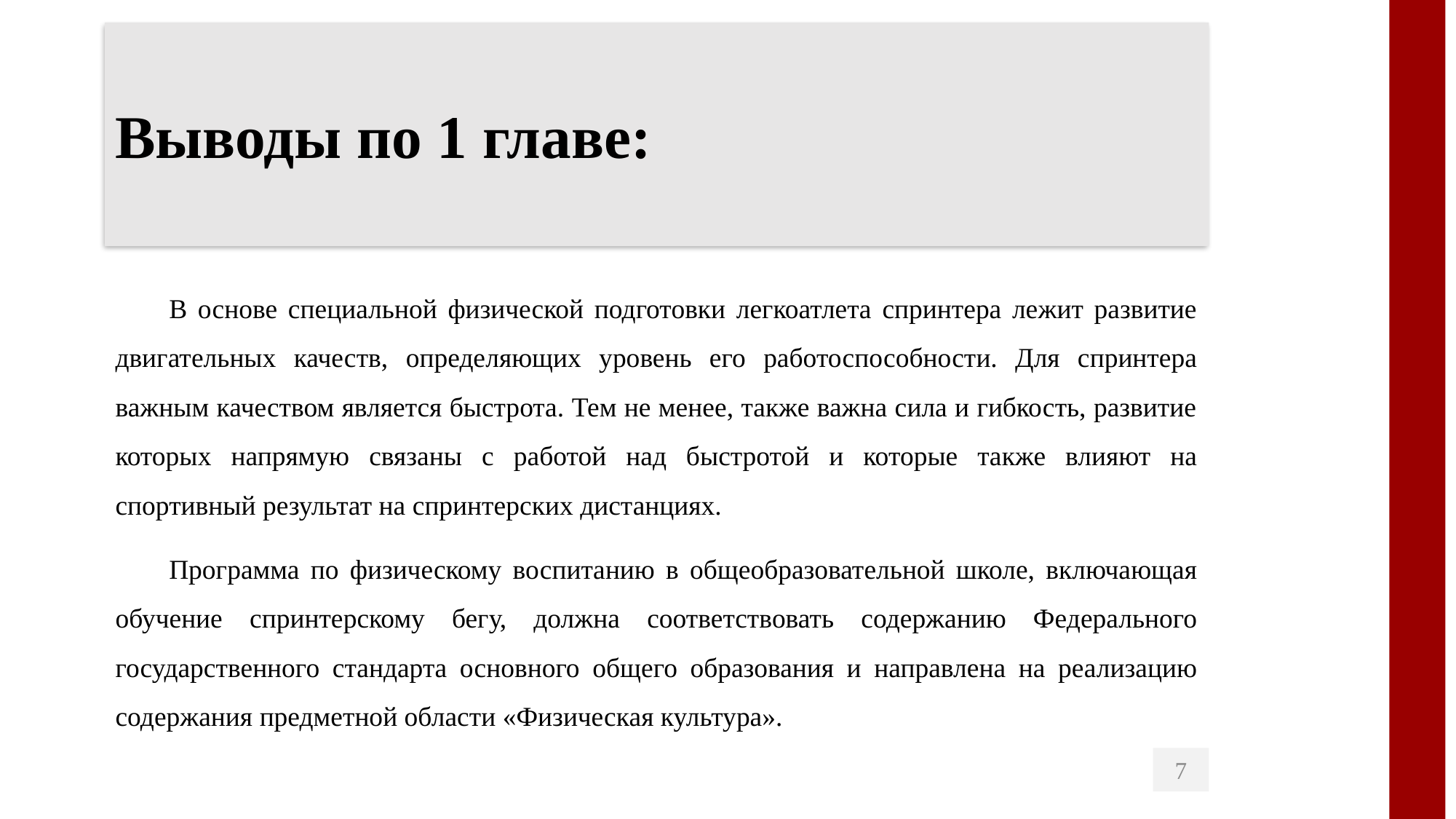

Выводы по 1 главе:
В основе специальной физической подготовки легкоатлета спринтера лежит развитие двигательных качеств, определяющих уровень его работоспособности. Для спринтера важным качеством является быстрота. Тем не менее, также важна сила и гибкость, развитие которых напрямую связаны с работой над быстротой и которые также влияют на спортивный результат на спринтерских дистанциях.
Программа по физическому воспитанию в общеобразовательной школе, включающая обучение спринтерскому бегу, должна соответствовать содержанию Федерального государственного стандарта основного общего образования и направлена на реализацию содержания предметной области «Физическая культура».

7